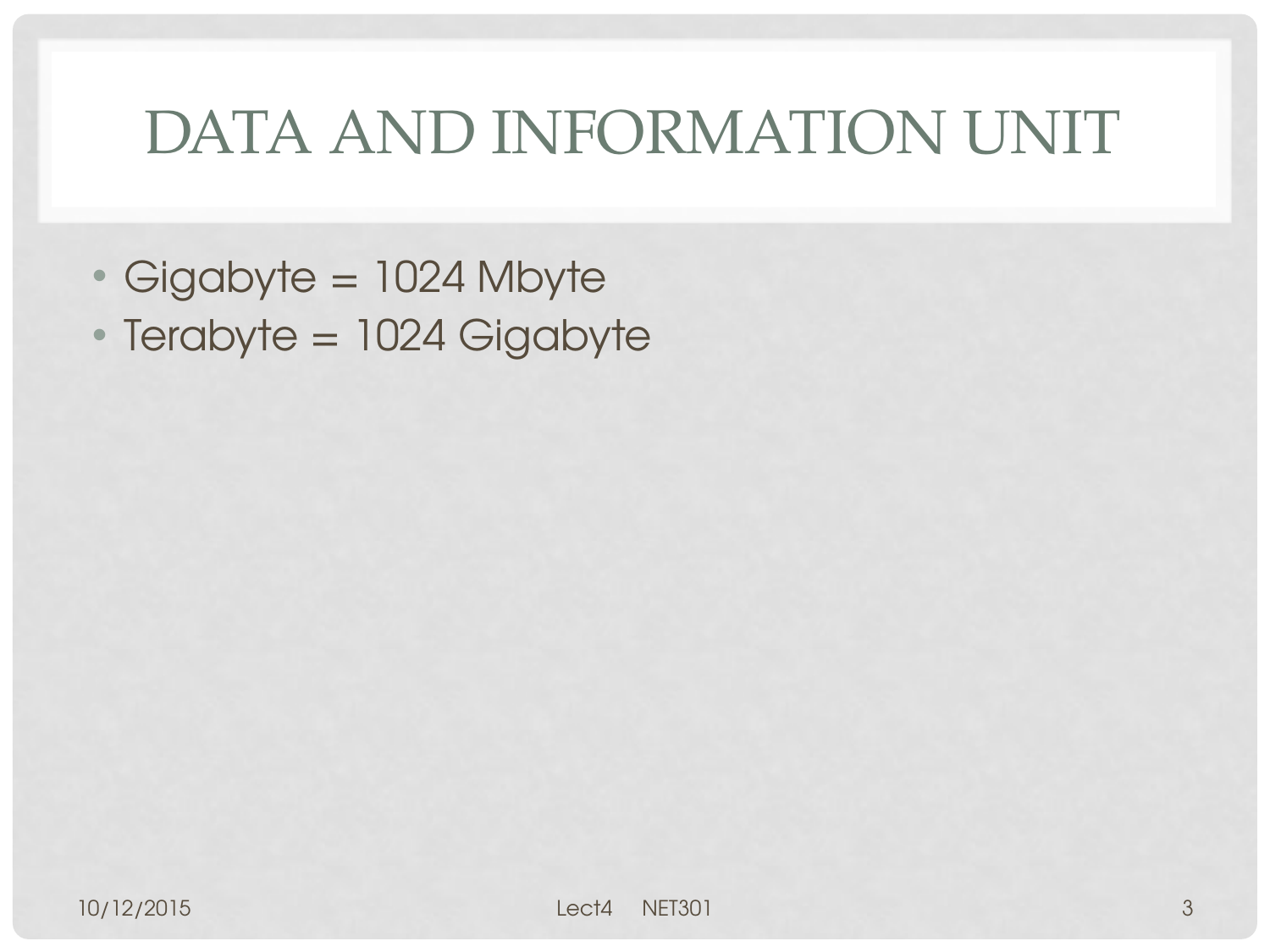

# Data and information unit
Gigabyte = 1024 Mbyte
Terabyte = 1024 Gigabyte

10/12/2015
Lect4     NET301
3